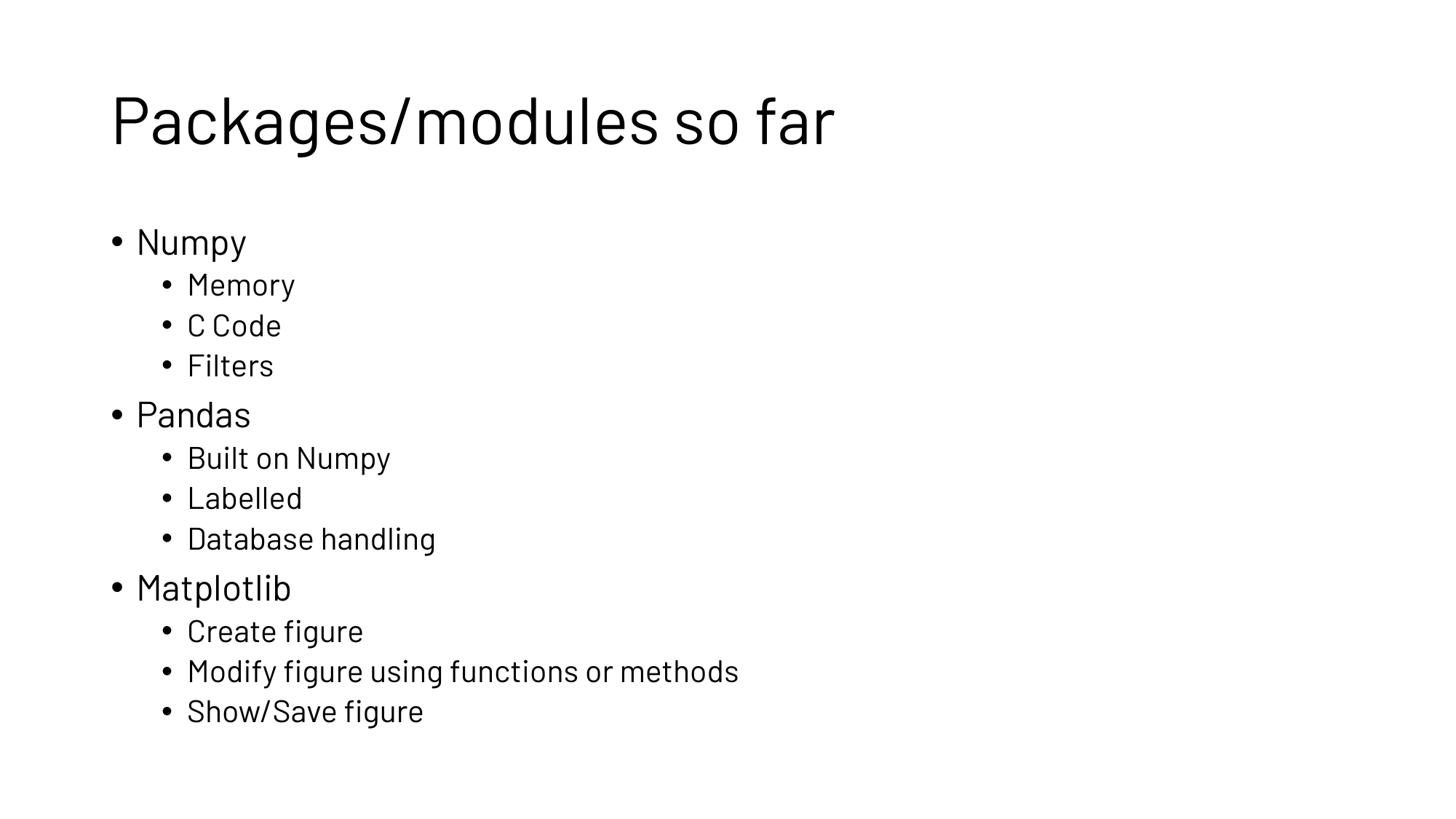

# Packages/modules so far
Numpy
Memory
C Code
Filters
Pandas
Built on Numpy
Labelled
Database handling
Matplotlib
Create figure
Modify figure using functions or methods
Show/Save figure